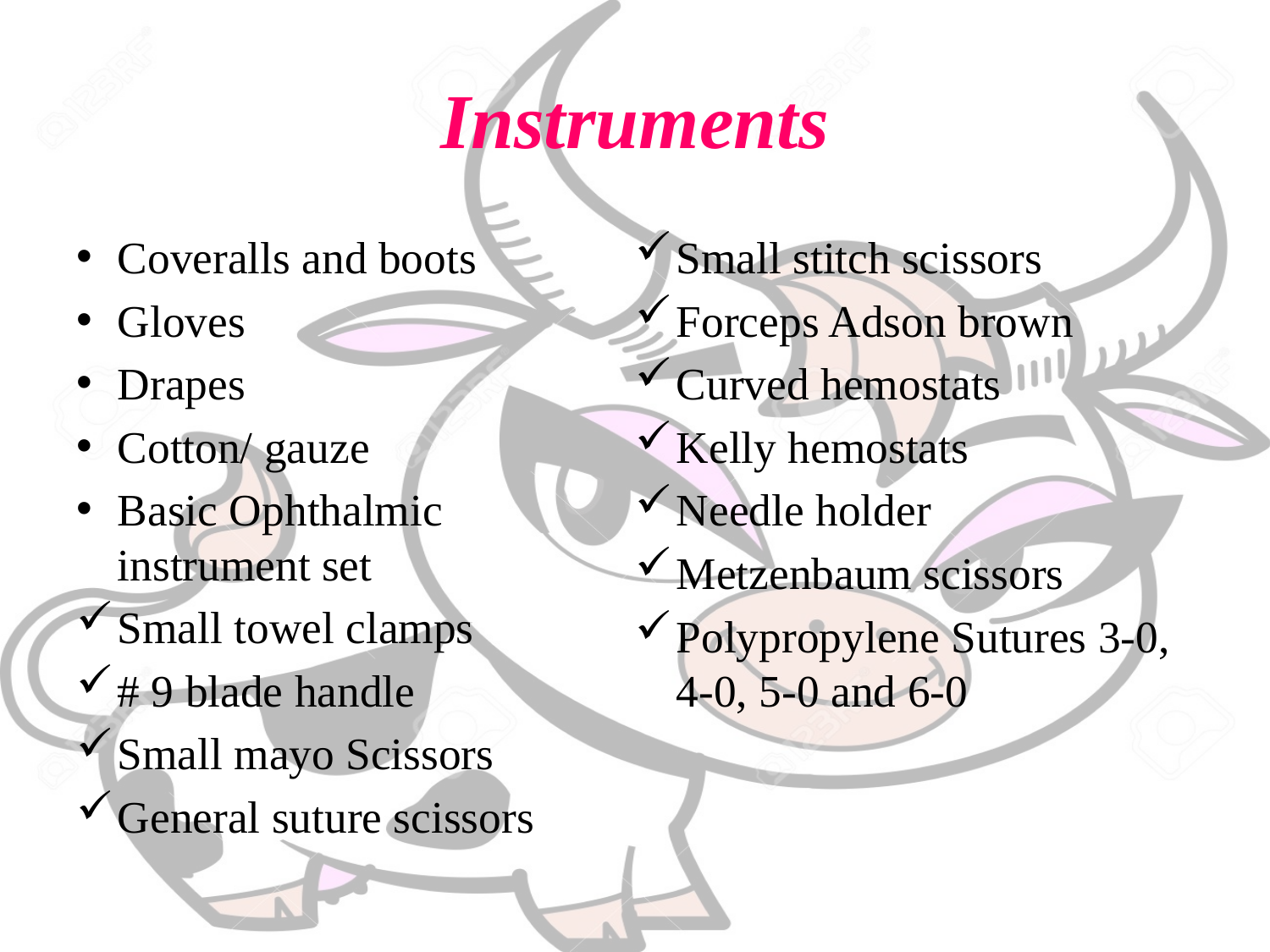

# Instruments
Coveralls and boots
Gloves
Drapes
Cotton/ gauze
Basic Ophthalmic instrument set
Small towel clamps
# 9 blade handle
Small mayo Scissors
General suture scissors
Small stitch scissors
Forceps Adson brown
Curved hemostats
Kelly hemostats
Needle holder
Metzenbaum scissors
Polypropylene Sutures 3-0, 4-0, 5-0 and 6-0